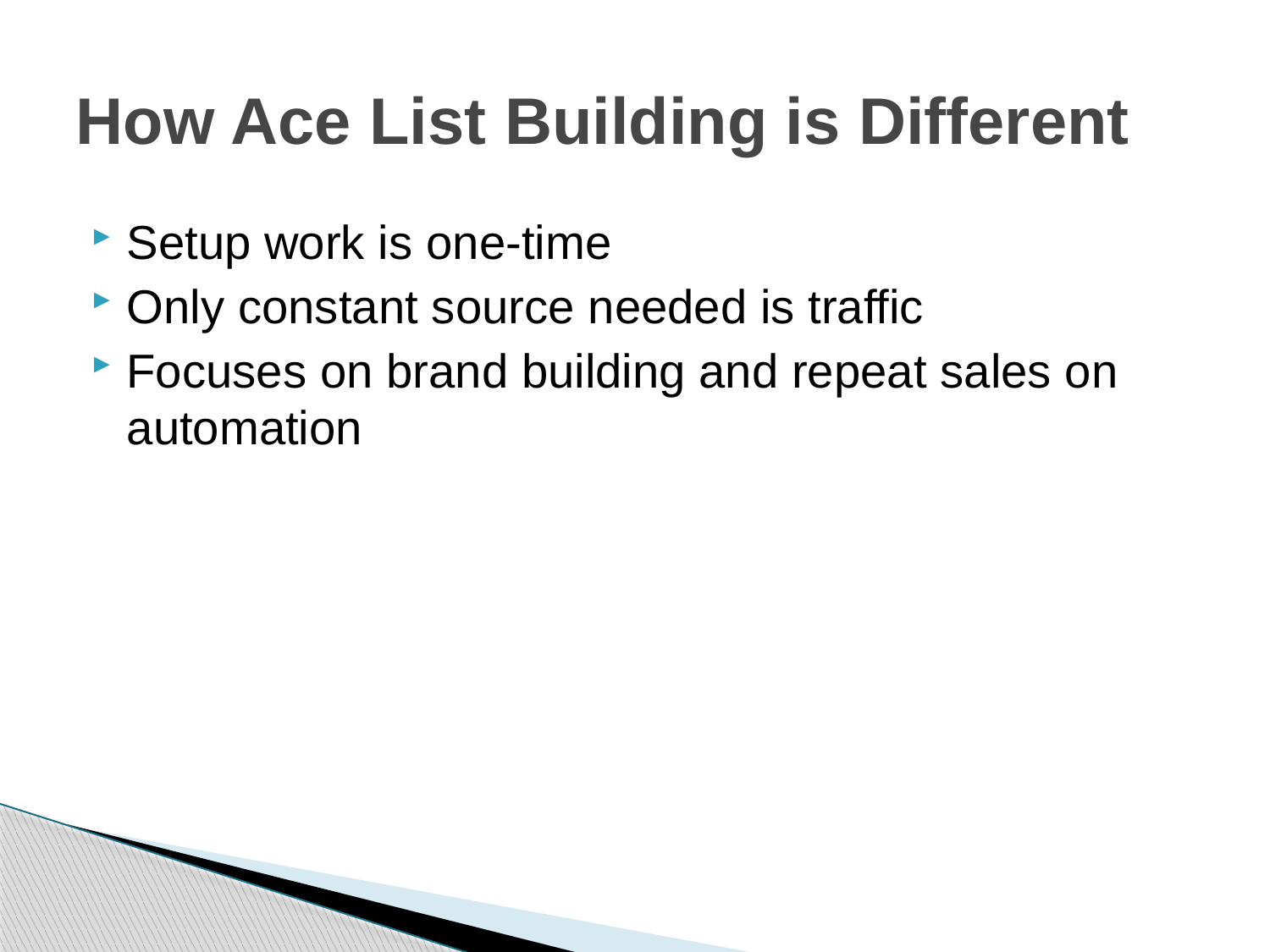

# How Ace List Building is Different
Setup work is one-time
Only constant source needed is traffic
Focuses on brand building and repeat sales on automation